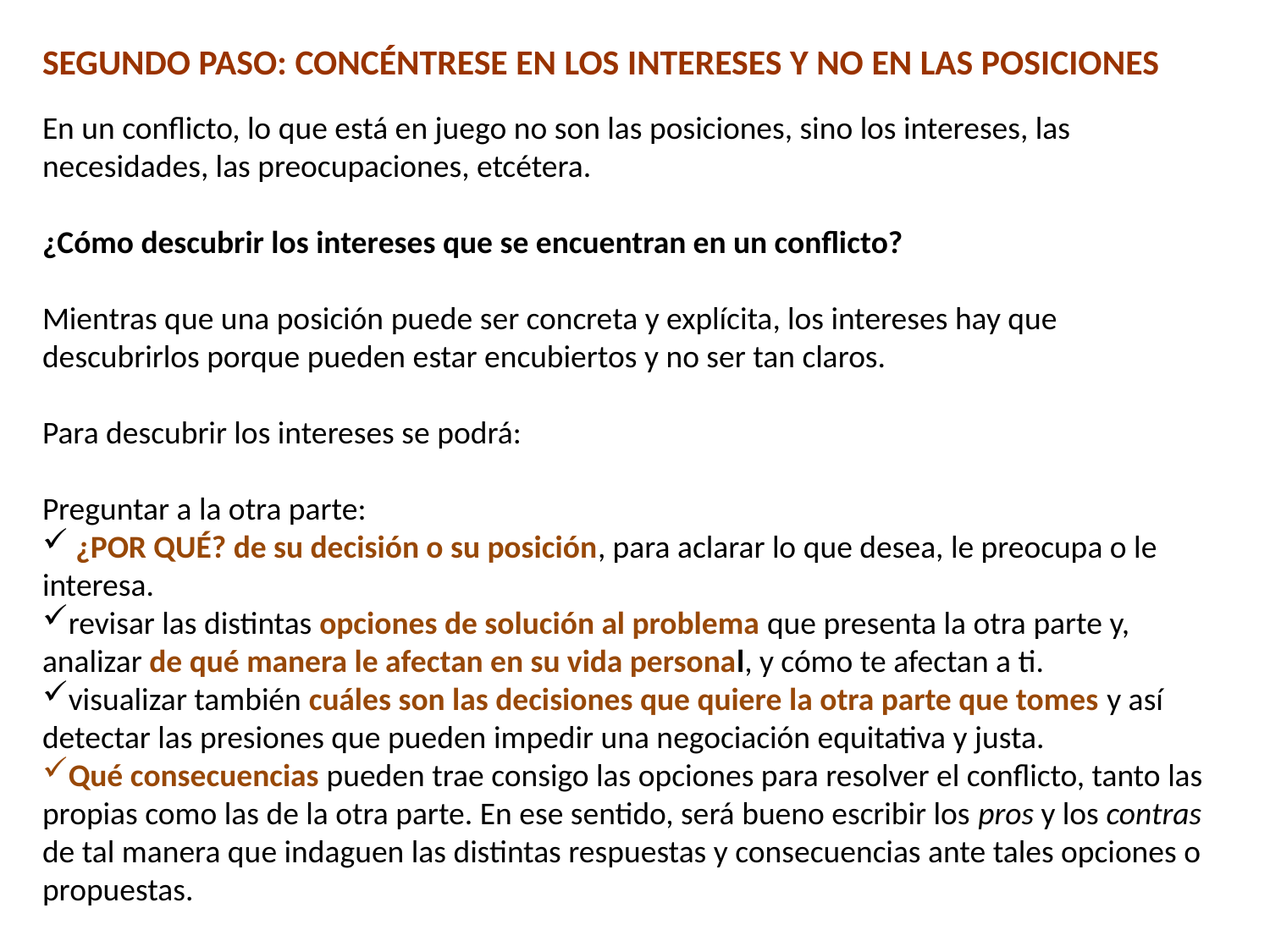

SEGUNDO PASO: CONCÉNTRESE EN LOS INTERESES Y NO EN LAS POSICIONES

En un conflicto, lo que está en juego no son las posiciones, sino los intereses, las necesidades, las preocupaciones, etcétera.

¿Cómo descubrir los intereses que se encuentran en un conflicto?

Mientras que una posición puede ser concreta y explícita, los intereses hay que descubrirlos porque pueden estar encubiertos y no ser tan claros.

Para descubrir los intereses se podrá:

Preguntar a la otra parte:
 ¿POR QUÉ? de su decisión o su posición, para aclarar lo que desea, le preocupa o le interesa.
revisar las distintas opciones de solución al problema que presenta la otra parte y, analizar de qué manera le afectan en su vida personal, y cómo te afectan a ti.
visualizar también cuáles son las decisiones que quiere la otra parte que tomes y así detectar las presiones que pueden impedir una negociación equitativa y justa.
Qué consecuencias pueden trae consigo las opciones para resolver el conflicto, tanto las propias como las de la otra parte. En ese sentido, será bueno escribir los pros y los contras de tal manera que indaguen las distintas respuestas y consecuencias ante tales opciones o propuestas.